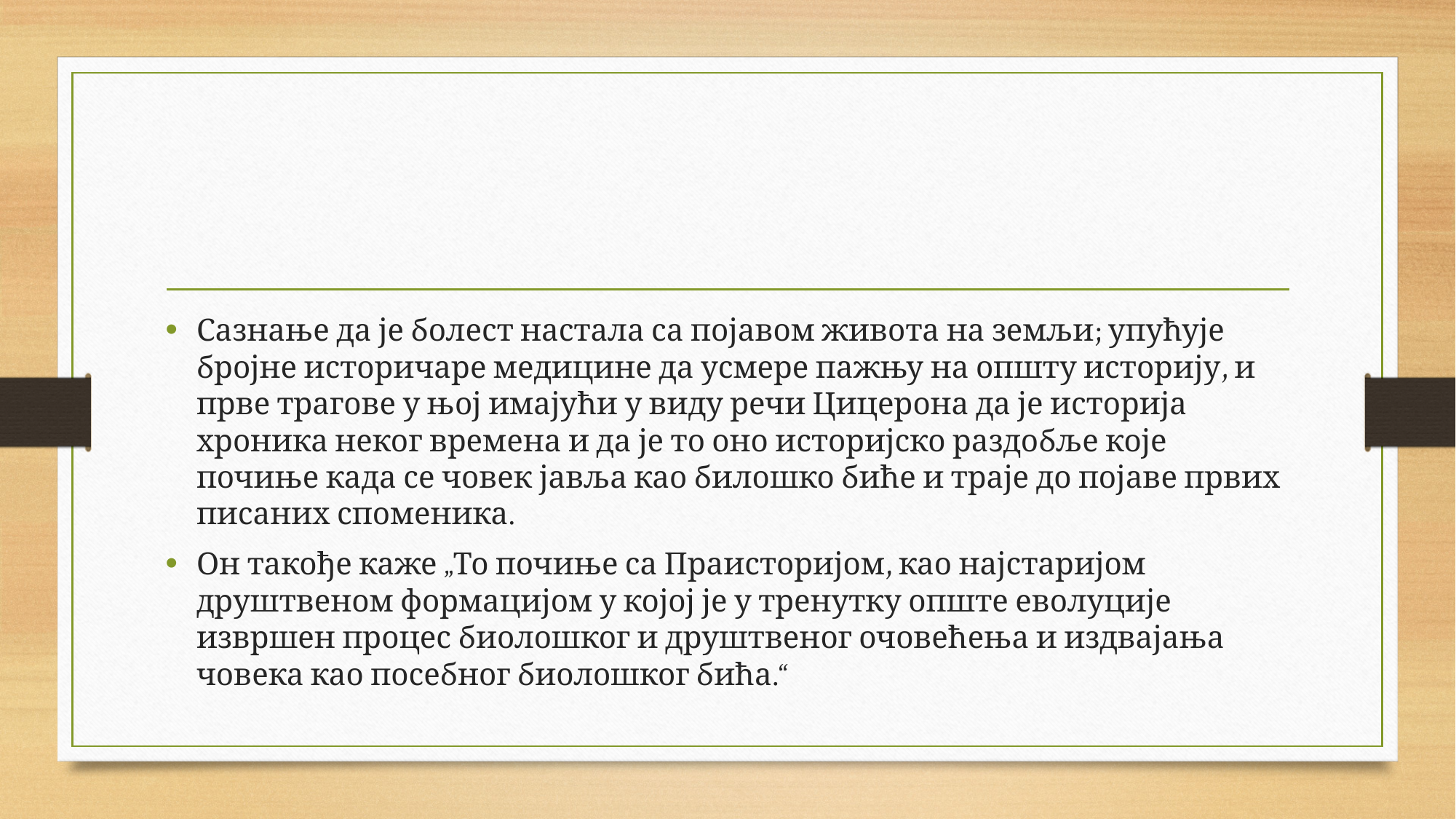

Сазнање да је болест настала са појавом живота на земљи; упућује бројне историчаре медицине да усмере пажњу на општу историју, и прве трагове у њој имајући у виду речи Цицерона да је историја хроника неког времена и да је то оно историјско раздобље које почиње када се човек јавља као билошко биће и траје до појаве првих писаних споменика.
Он такође каже „То почиње са Праисторијом, као најстаријом друштвеном формацијом у којој је у тренутку опште еволуције извршен процес биолошког и друштвеног очовећења и издвајања човека као посебног биолошког бића.“